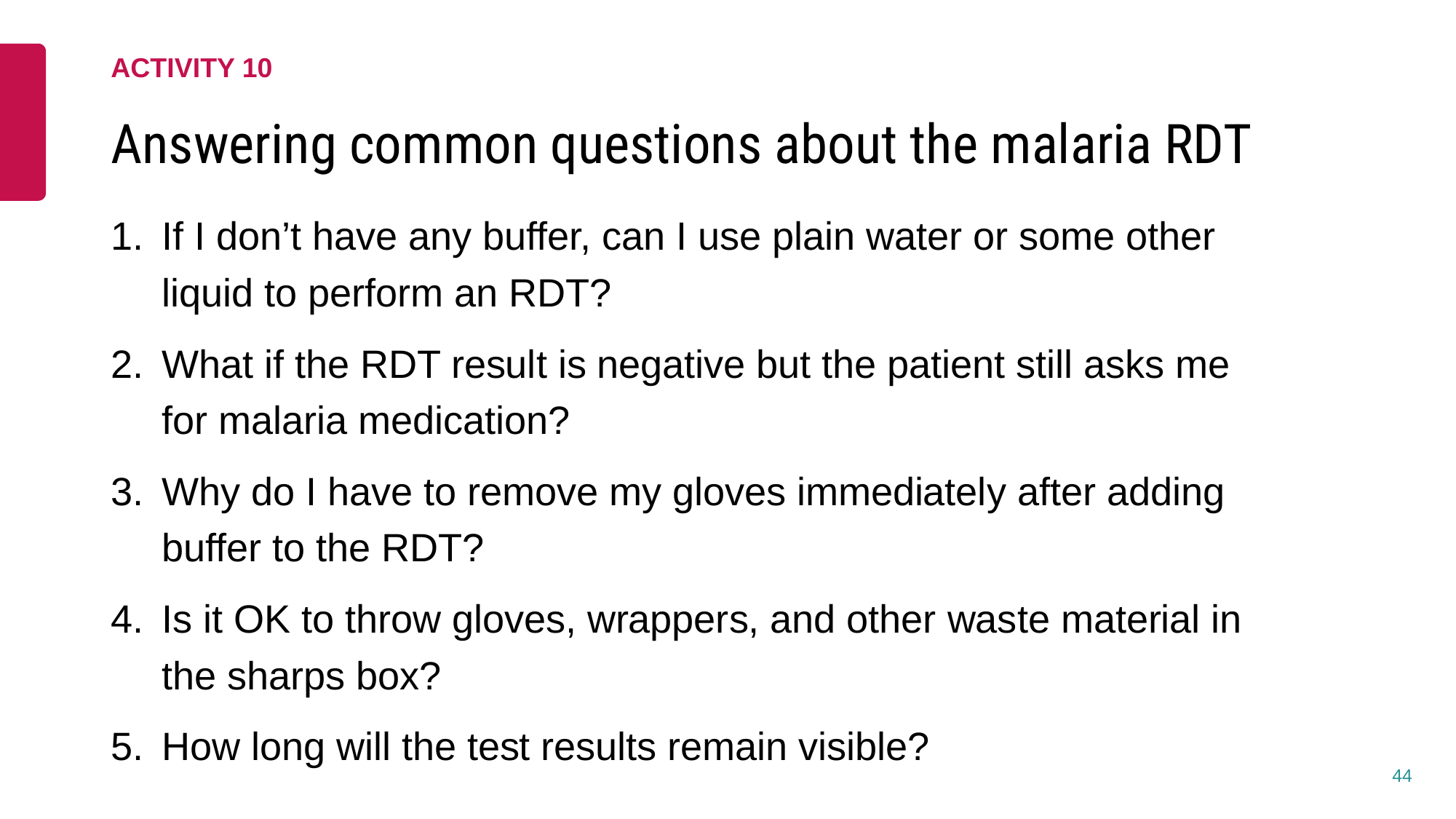

ACTIVITY 10
# Answering common questions about the malaria RDT
If I don’t have any buffer, can I use plain water or some other liquid to perform an RDT?
What if the RDT result is negative but the patient still asks me for malaria medication?
Why do I have to remove my gloves immediately after adding buffer to the RDT?
Is it OK to throw gloves, wrappers, and other waste material in the sharps box?
How long will the test results remain visible?
44